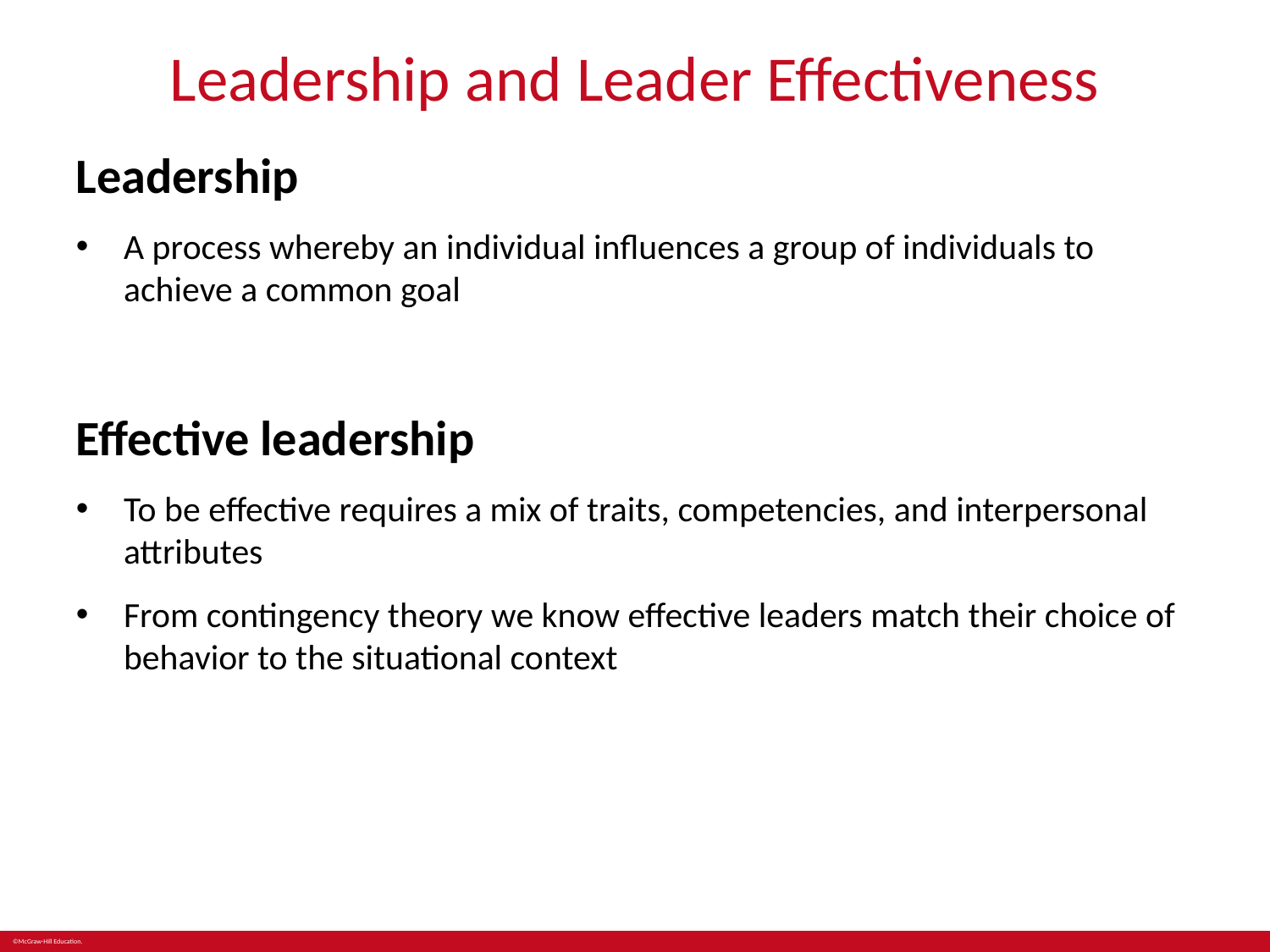

# Leadership and Leader Effectiveness
Leadership
A process whereby an individual influences a group of individuals to achieve a common goal

Effective leadership
To be effective requires a mix of traits, competencies, and interpersonal attributes
From contingency theory we know effective leaders match their choice of behavior to the situational context